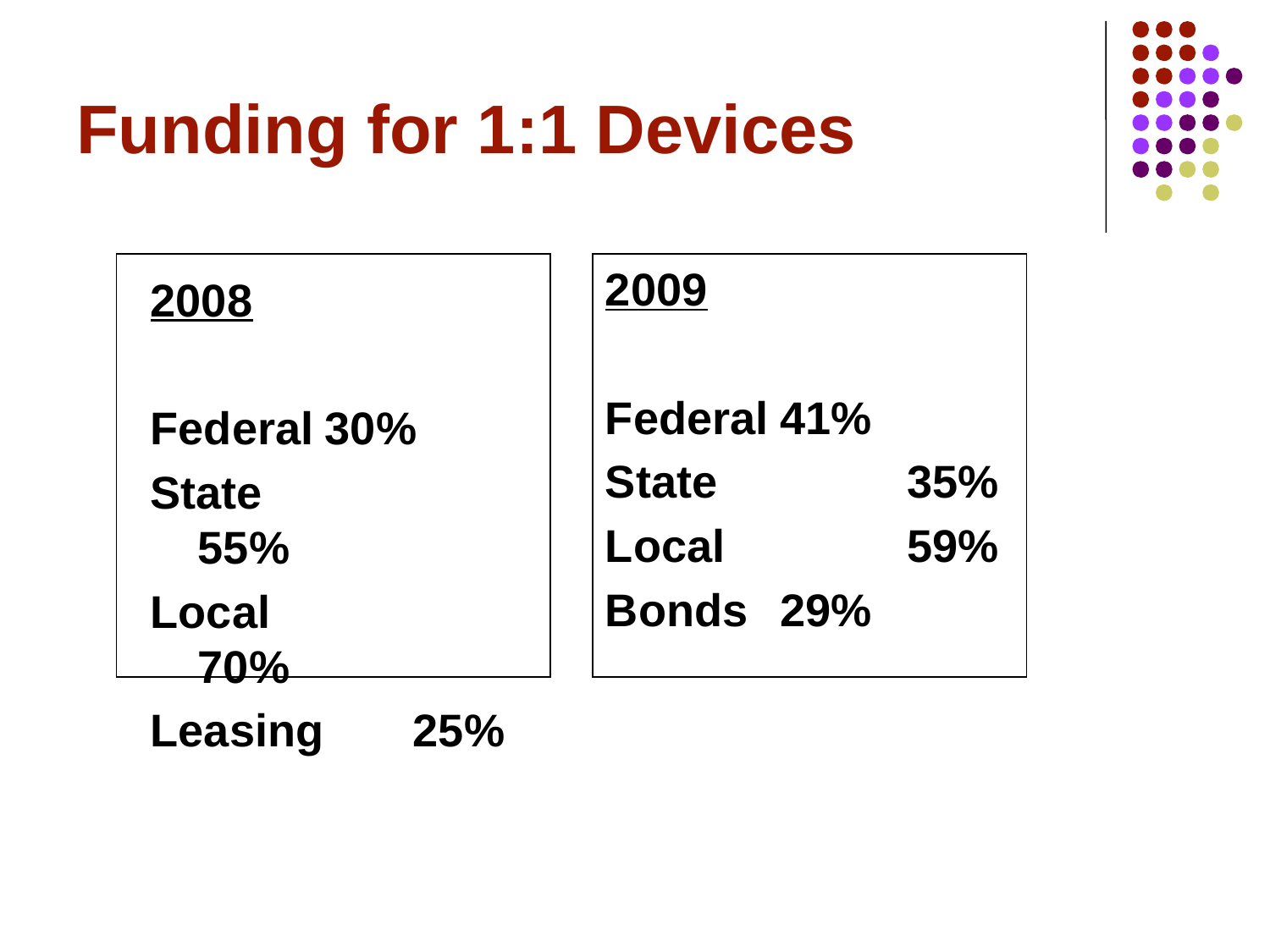

# Funding for 1:1 Devices

2009

Federal	41%
State		35%
Local		59%
Bonds	29%
2008

Federal	30%
State		55%
Local		70%
Leasing       25%